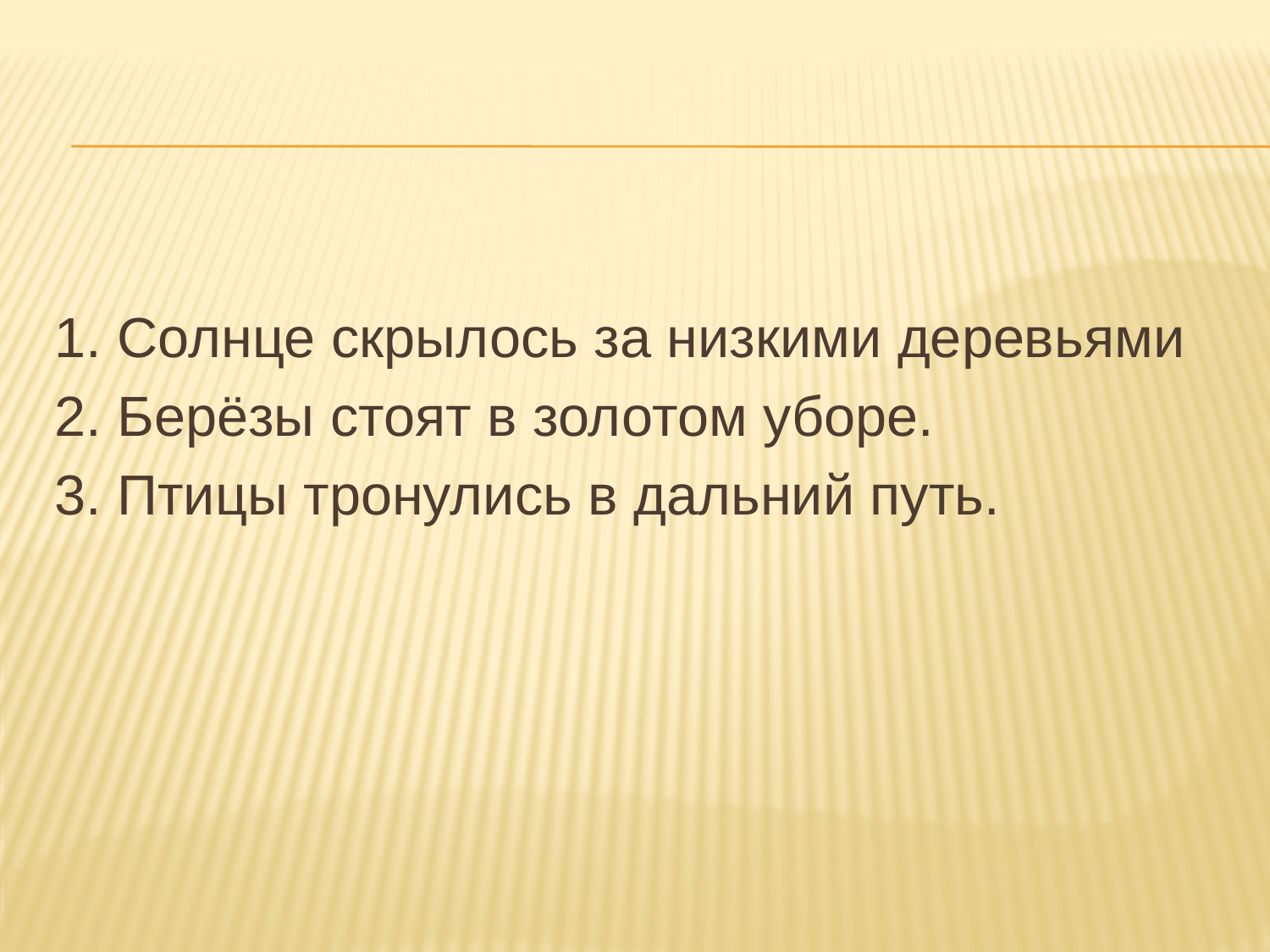

#

1. Солнце скрылось за низкими деревьями
2. Берёзы стоят в золотом уборе.
3. Птицы тронулись в дальний путь.